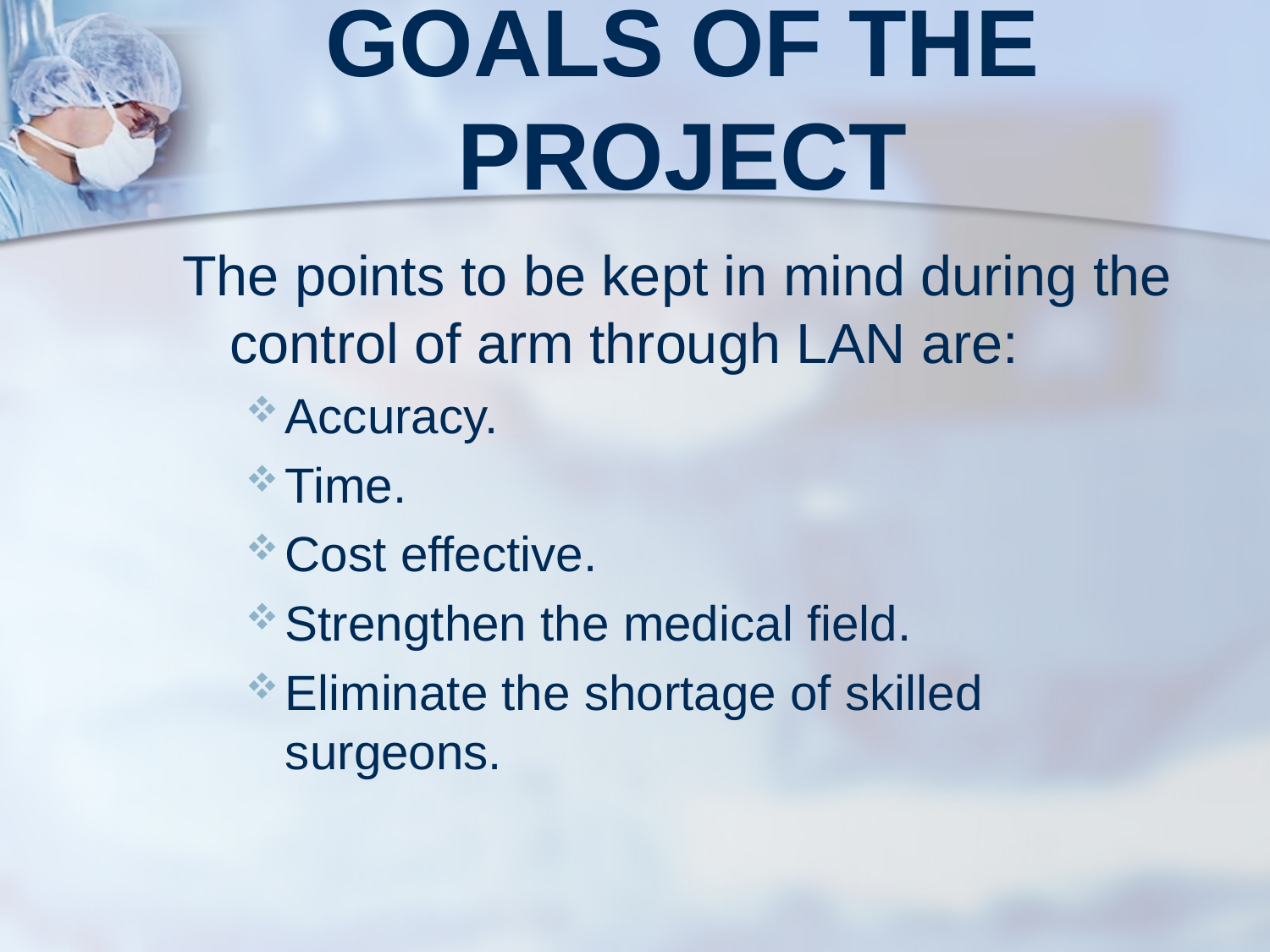

# Goals of the project
The points to be kept in mind during the control of arm through LAN are:
Accuracy.
Time.
Cost effective.
Strengthen the medical field.
Eliminate the shortage of skilled surgeons.